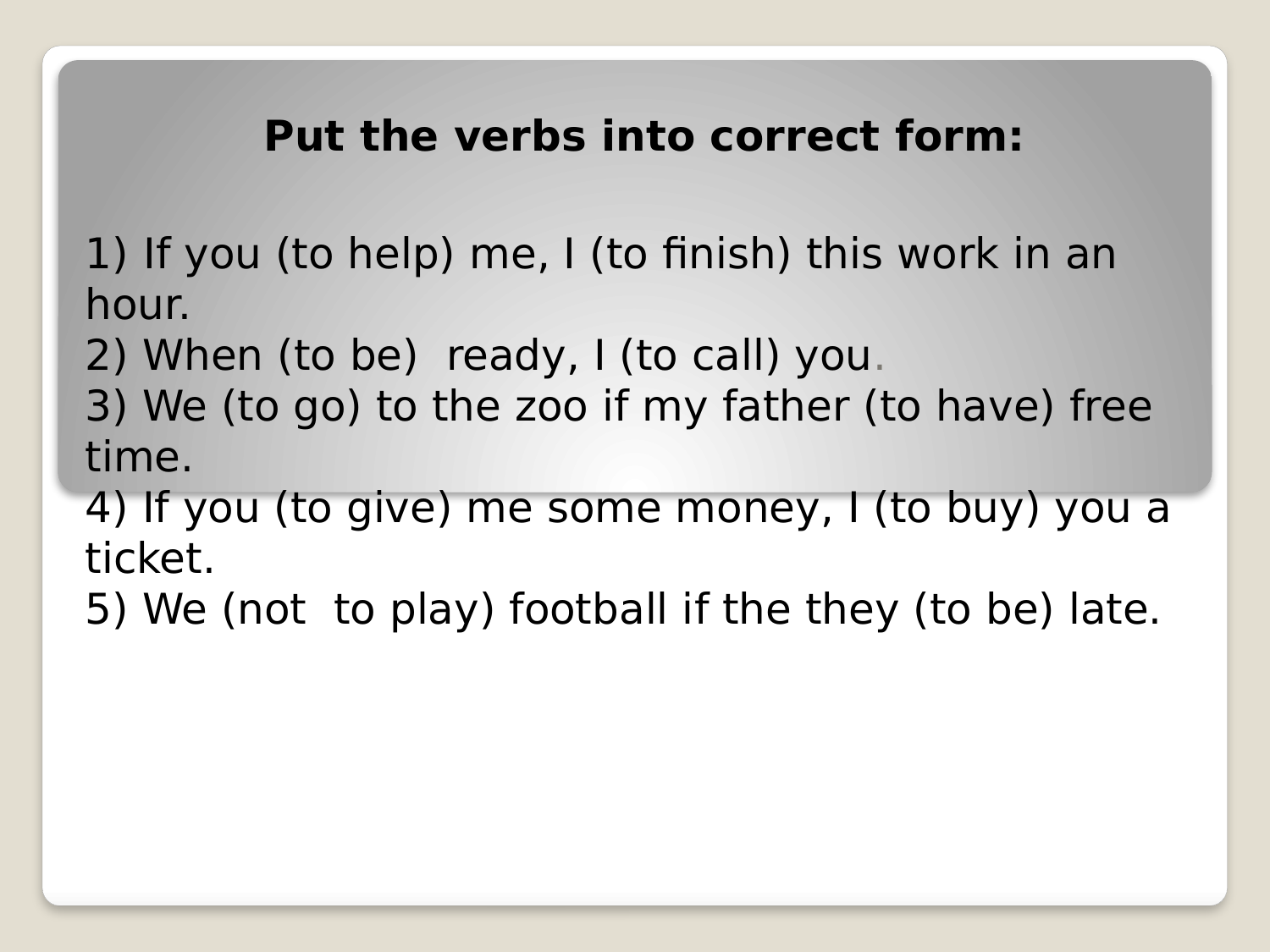

# Put the verbs into correct form:
1) If you (to help) me, I (to finish) this work in an hour.
2) When (to be)  ready, I (to call) you.
3) We (to go) to the zoo if my father (to have) free time.
4) If you (to give) me some money, I (to buy) you a ticket.
5) We (not  to play) football if the they (to be) late.